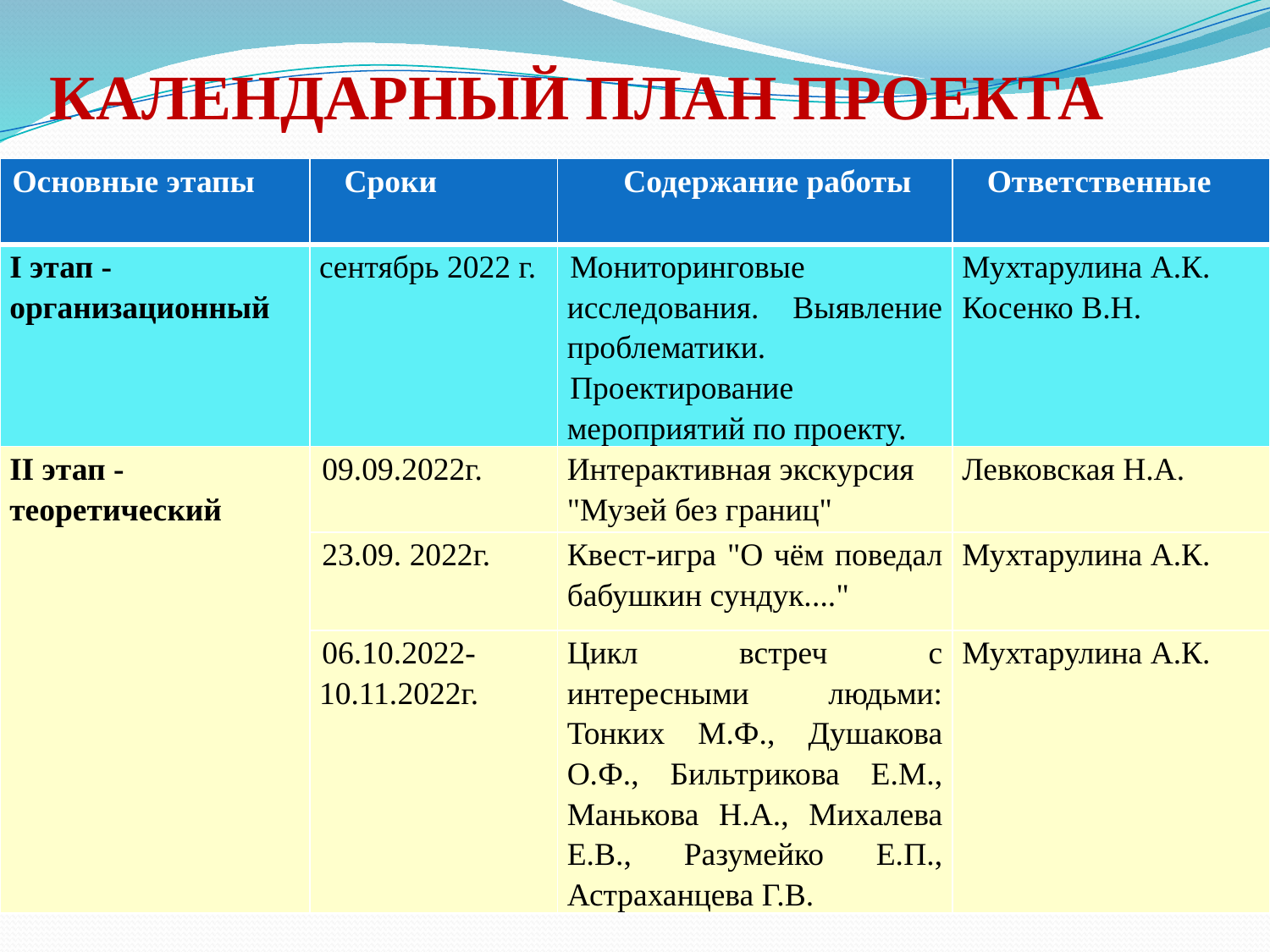

# КАЛЕНДАРНЫЙ ПЛАН ПРОЕКТА
| Основные этапы | Сроки | Содержание работы | Ответственные |
| --- | --- | --- | --- |
| I этап - организационный | сентябрь 2022 г. | Мониторинговые исследования. Выявление проблематики. Проектирование мероприятий по проекту. | Мухтарулина А.К. Косенко В.Н. |
| II этап - теоретический | 09.09.2022г. | Интерактивная экскурсия "Музей без границ" | Левковская Н.А. |
|  | 23.09. 2022г. | Квест-игра "О чём поведал бабушкин сундук...." | Мухтарулина А.К. |
|  | 06.10.2022-10.11.2022г. | Цикл встреч с интересными людьми: Тонких М.Ф., Душакова О.Ф., Бильтрикова Е.М., Манькова Н.А., Михалева Е.В., Разумейко Е.П., Астраханцева Г.В. | Мухтарулина А.К. |